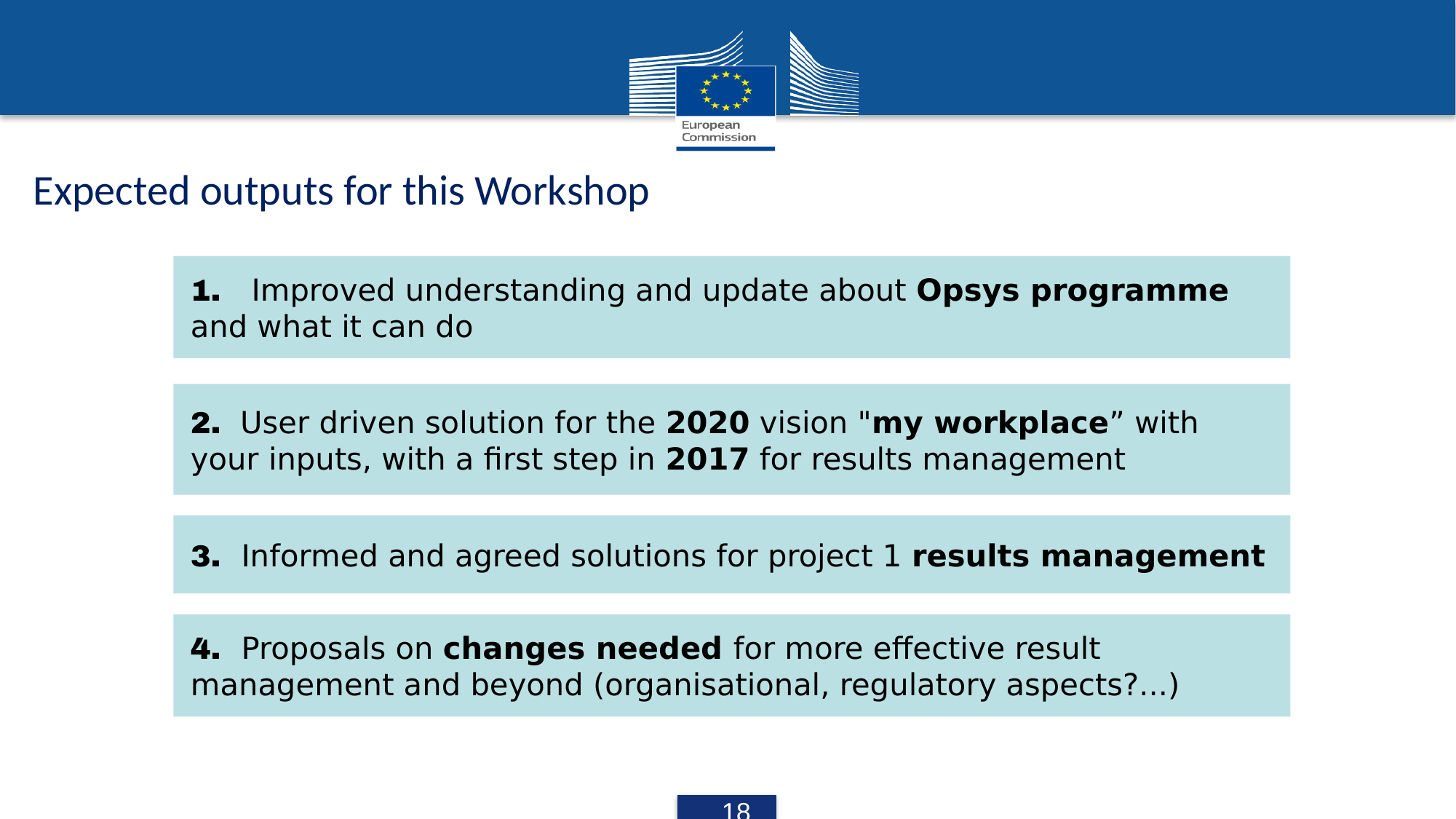

Expected outputs for this Workshop
1.   Improved understanding and update about Opsys programme and what it can do
2.  User driven solution for the 2020 vision "my workplace” with your inputs, with a first step in 2017 for results management
3.  Informed and agreed solutions for project 1 results management
4.  Proposals on changes needed for more effective result management and beyond (organisational, regulatory aspects?...)
18